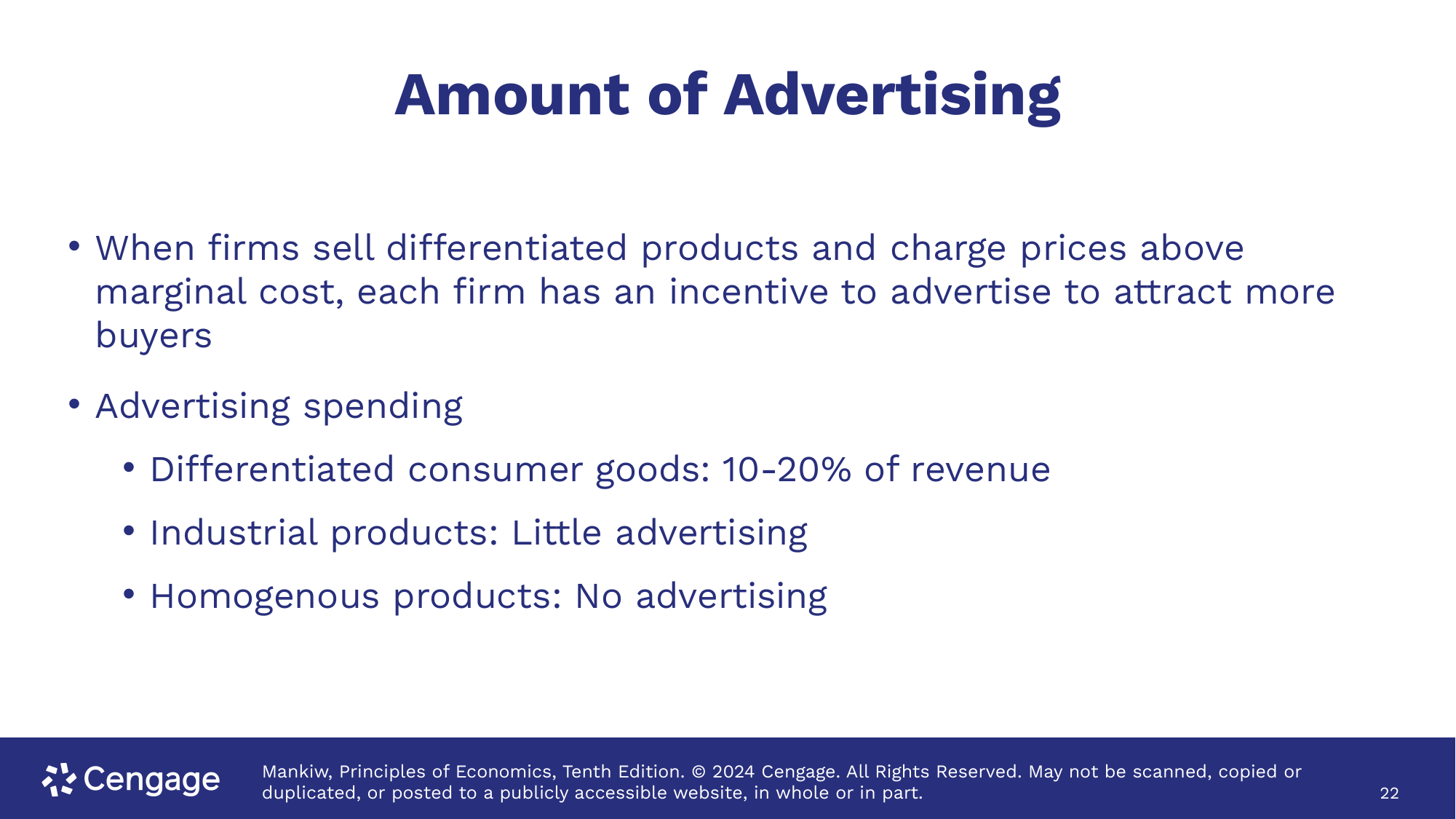

# Amount of Advertising
When firms sell differentiated products and charge prices above marginal cost, each firm has an incentive to advertise to attract more buyers
Advertising spending
Differentiated consumer goods: 10-20% of revenue
Industrial products: Little advertising
Homogenous products: No advertising